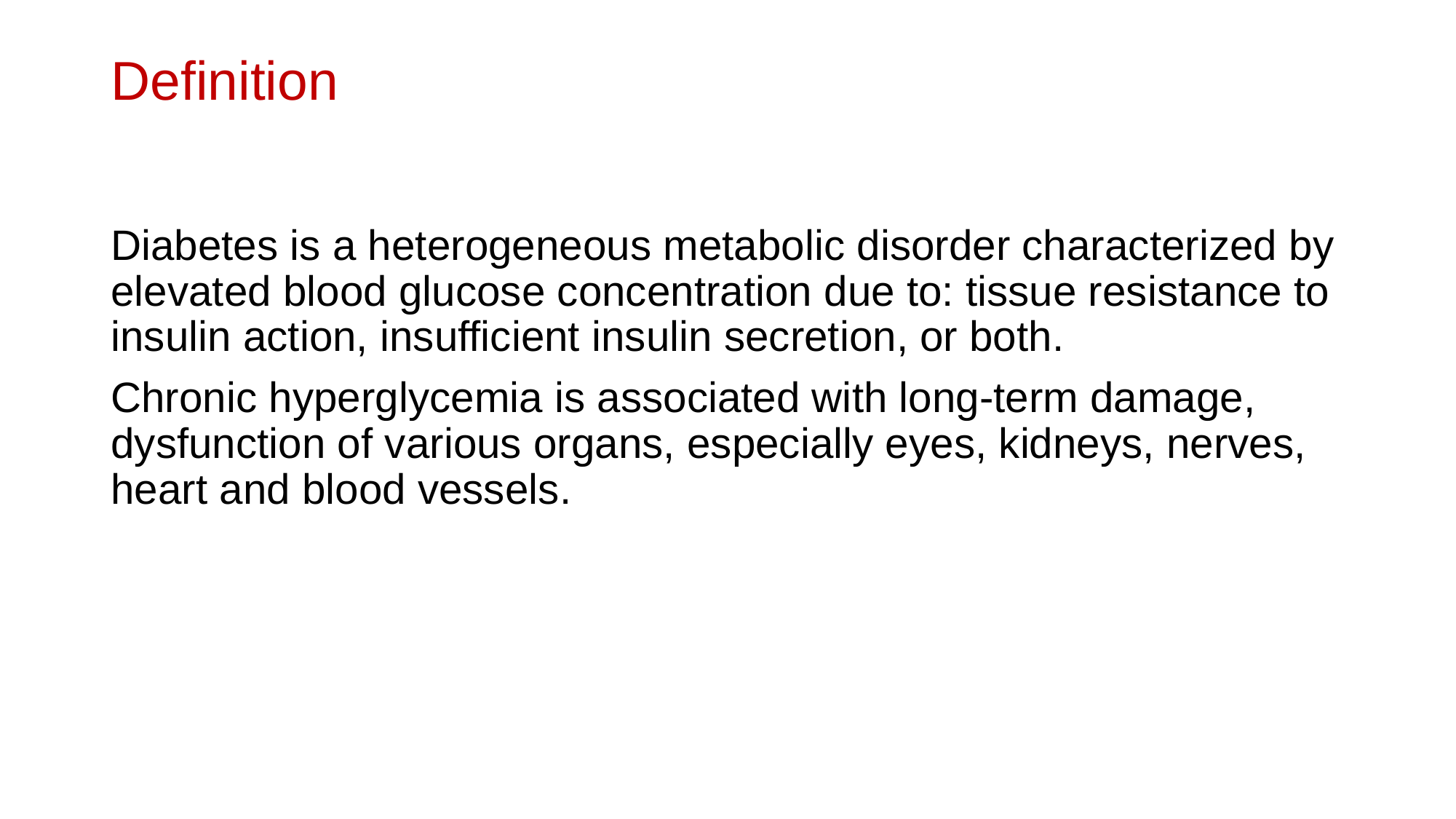

# Definition
Diabetes is a heterogeneous metabolic disorder characterized by elevated blood glucose concentration due to: tissue resistance to insulin action, insufficient insulin secretion, or both.
Chronic hyperglycemia is associated with long-term damage, dysfunction of various organs, especially eyes, kidneys, nerves, heart and blood vessels.